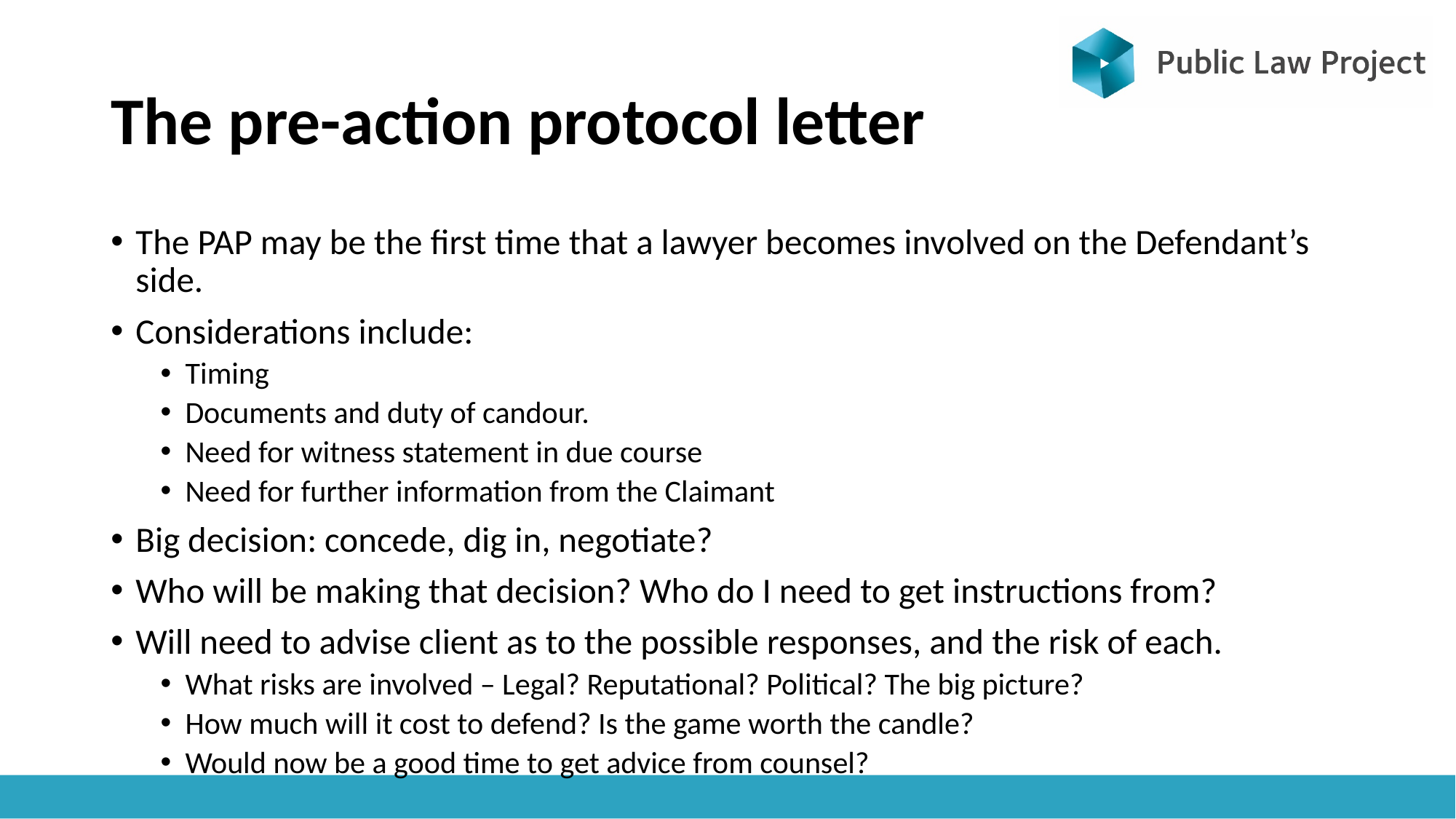

# The pre-action protocol letter
The PAP may be the first time that a lawyer becomes involved on the Defendant’s side.
Considerations include:
Timing
Documents and duty of candour.
Need for witness statement in due course
Need for further information from the Claimant
Big decision: concede, dig in, negotiate?
Who will be making that decision? Who do I need to get instructions from?
Will need to advise client as to the possible responses, and the risk of each.
What risks are involved – Legal? Reputational? Political? The big picture?
How much will it cost to defend? Is the game worth the candle?
Would now be a good time to get advice from counsel?